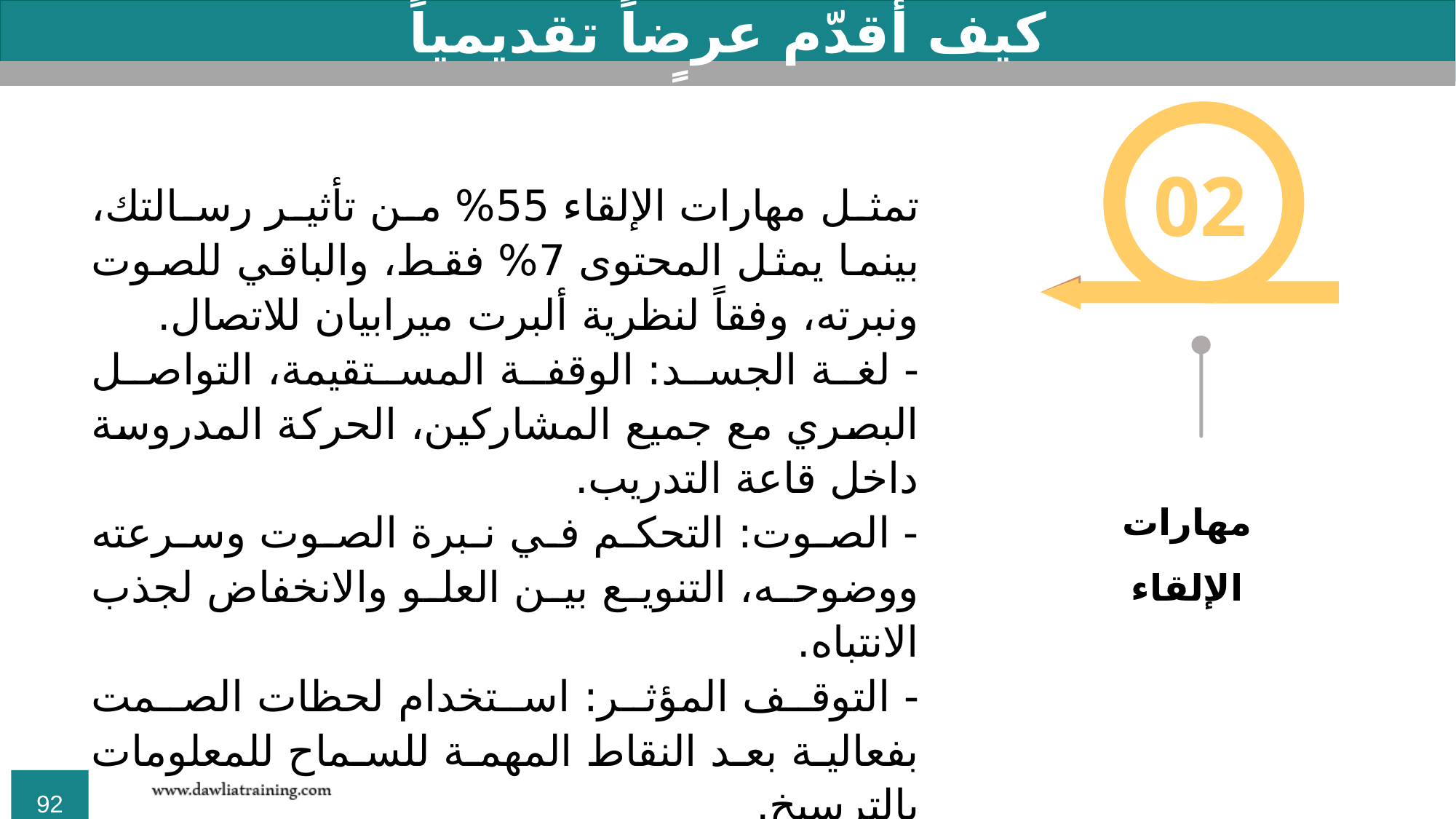

كيف أقدّم عرضاً تقديمياً مميزاً؟

02

مهارات الإلقاء
تمثل مهارات الإلقاء 55% من تأثير رسالتك، بينما يمثل المحتوى 7% فقط، والباقي للصوت ونبرته، وفقاً لنظرية ألبرت ميرابيان للاتصال.
- لغة الجسد: الوقفة المستقيمة، التواصل البصري مع جميع المشاركين، الحركة المدروسة داخل قاعة التدريب.
- الصوت: التحكم في نبرة الصوت وسرعته ووضوحه، التنويع بين العلو والانخفاض لجذب الانتباه.
- التوقف المؤثر: استخدام لحظات الصمت بفعالية بعد النقاط المهمة للسماح للمعلومات بالترسيخ.
- الحماس والثقة: إظهار الشغف بالموضوع ينقل الحماس للمتدربين. يقول الدكتور ستيفن كوفي: "الحماس هو الوقود الذي يحرك محرك العطاء المستمر".